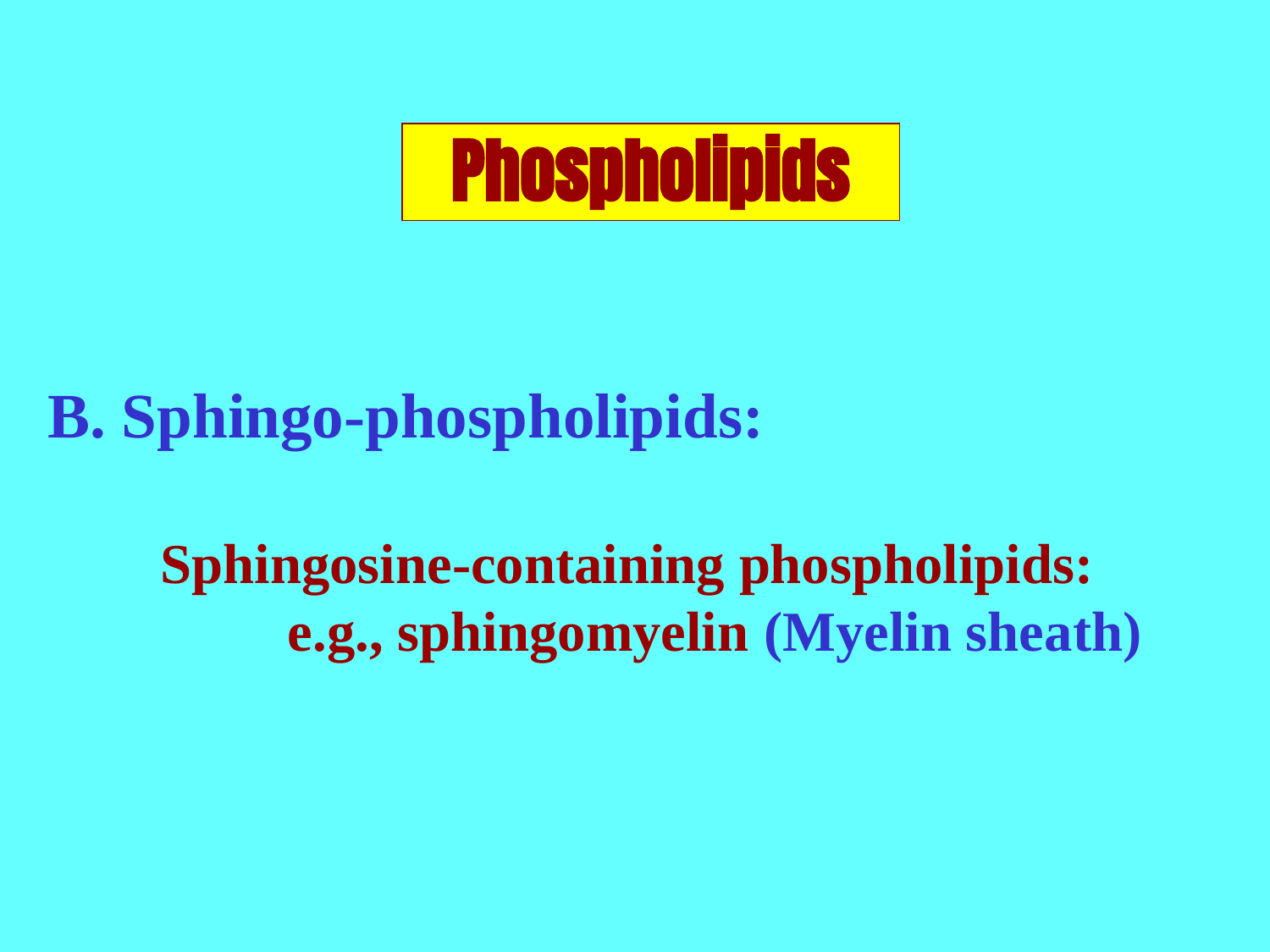

Phospholipids

 B. Sphingo-phospholipids:
	Sphingosine-containing phospholipids:
		e.g., sphingomyelin (Myelin sheath)